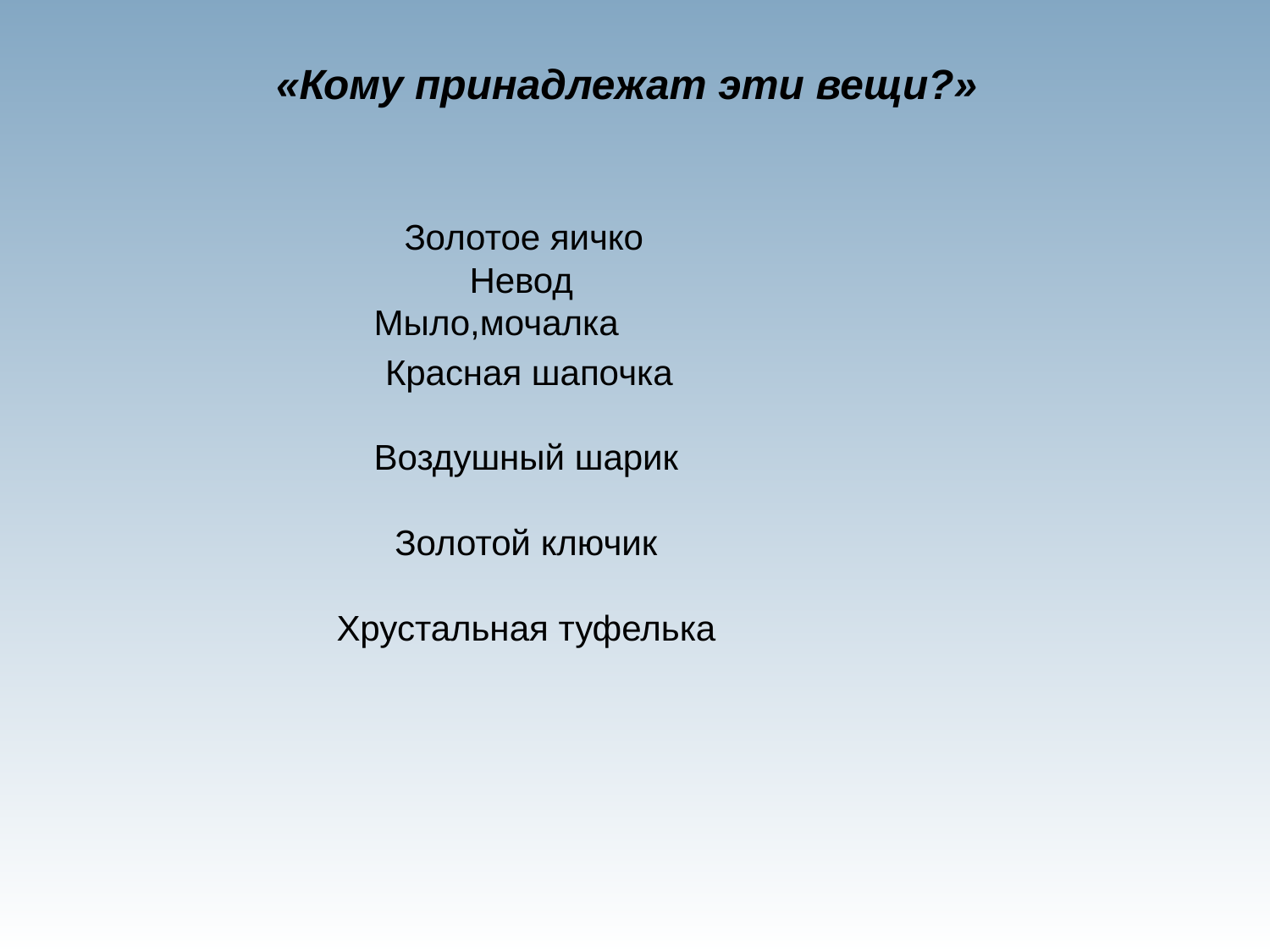

# «Кому принадлежат эти вещи?»
             Золотое яичко
      Невод
      Мыло,мочалка
           Красная шапочка
       Воздушный шарик
       Золотой ключик
       Хрустальная туфелька